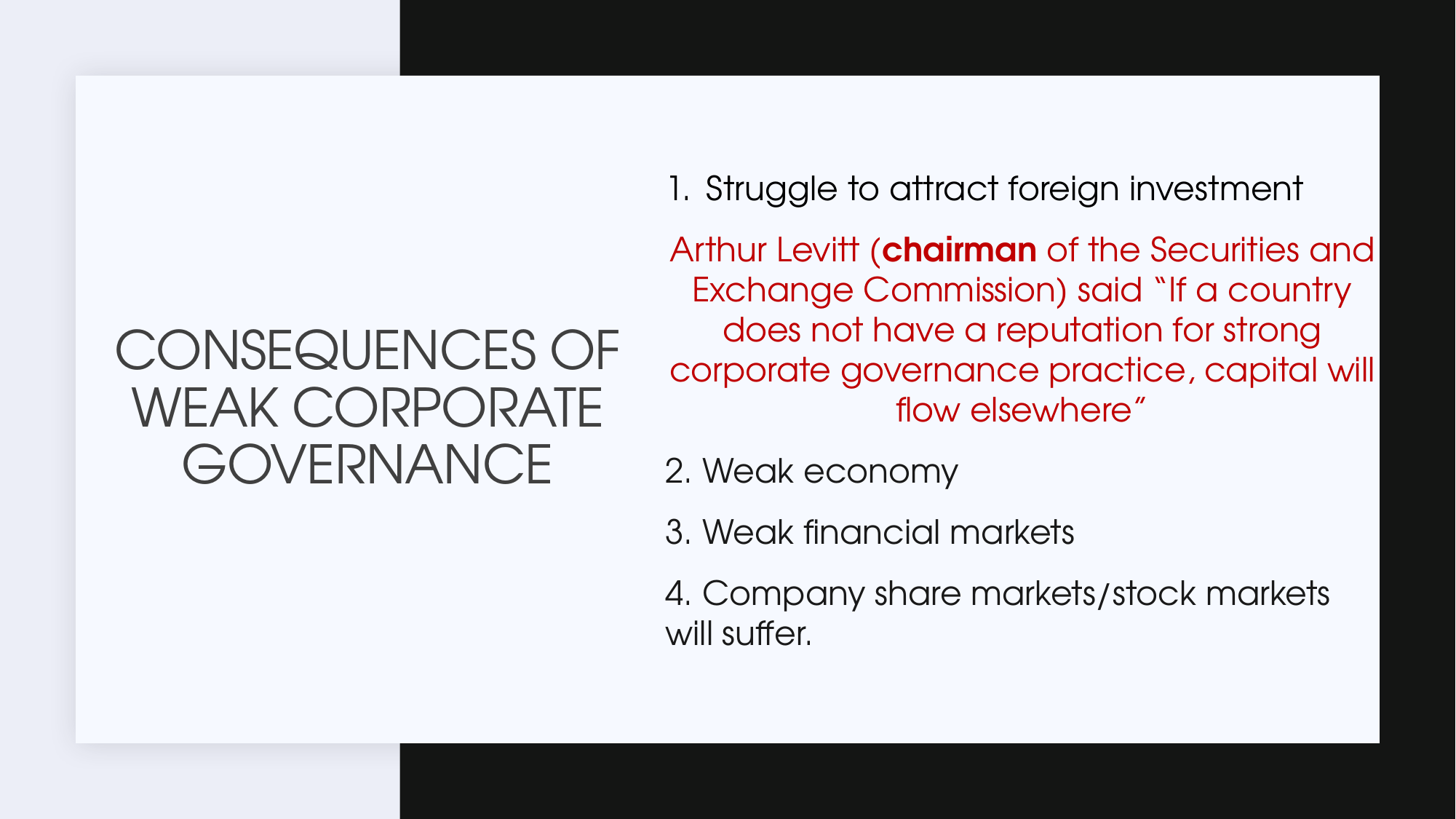

Struggle to attract foreign investment
Arthur Levitt (chairman of the Securities and Exchange Commission) said “If a country does not have a reputation for strong corporate governance practice, capital will flow elsewhere”
2. Weak economy
3. Weak financial markets
4. Company share markets/stock markets will suffer.
# Consequences of weak corporate governance